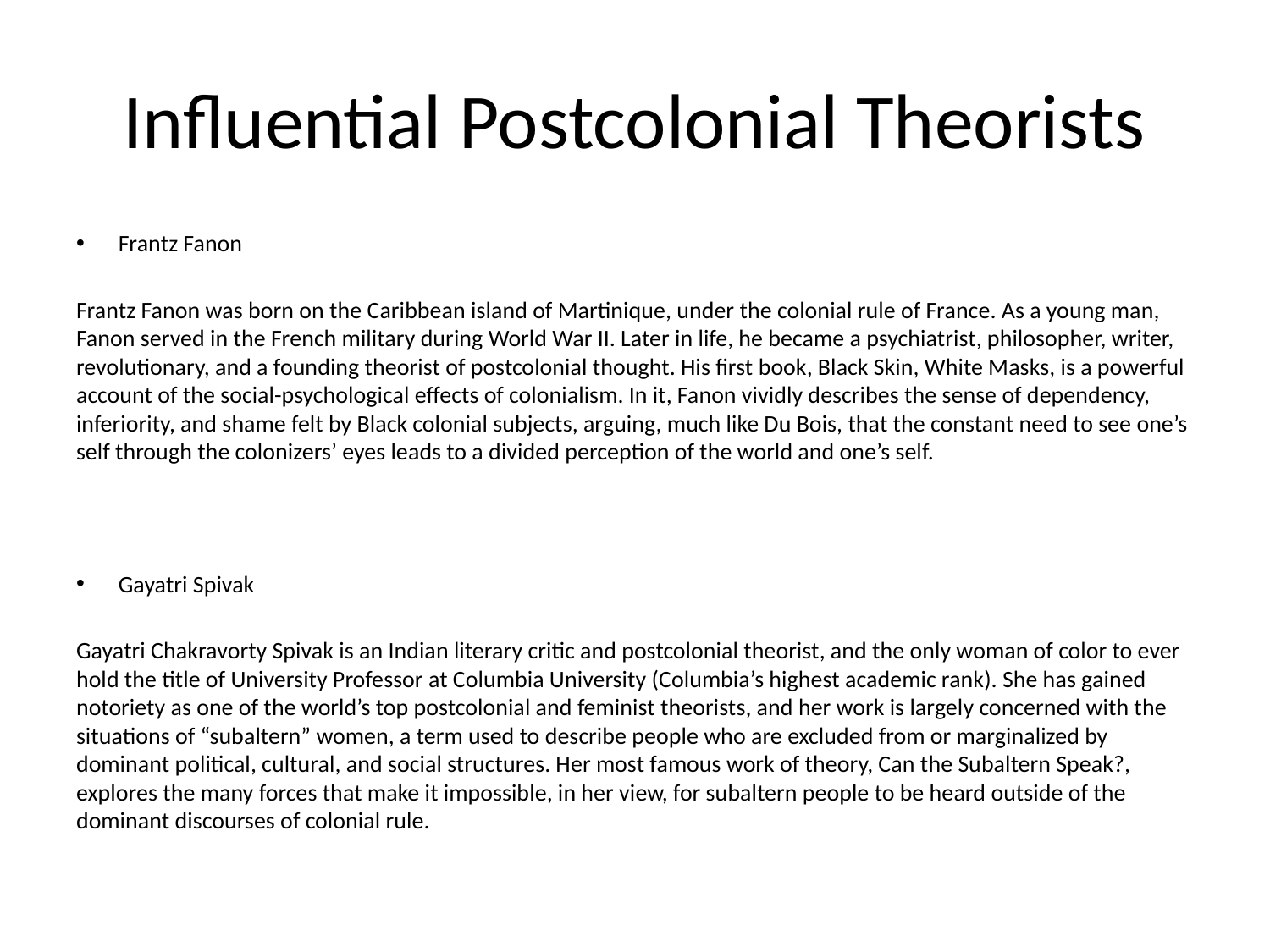

# Influential Postcolonial Theorists
Frantz Fanon

Frantz Fanon was born on the Caribbean island of Martinique, under the colonial rule of France. As a young man, Fanon served in the French military during World War II. Later in life, he became a psychiatrist, philosopher, writer, revolutionary, and a founding theorist of postcolonial thought. His first book, Black Skin, White Masks, is a powerful account of the social-psychological effects of colonialism. In it, Fanon vividly describes the sense of dependency, inferiority, and shame felt by Black colonial subjects, arguing, much like Du Bois, that the constant need to see one’s self through the colonizers’ eyes leads to a divided perception of the world and one’s self.

Gayatri Spivak

Gayatri Chakravorty Spivak is an Indian literary critic and postcolonial theorist, and the only woman of color to ever hold the title of University Professor at Columbia University (Columbia’s highest academic rank). She has gained notoriety as one of the world’s top postcolonial and feminist theorists, and her work is largely concerned with the situations of “subaltern” women, a term used to describe people who are excluded from or marginalized by dominant political, cultural, and social structures. Her most famous work of theory, Can the Subaltern Speak?, explores the many forces that make it impossible, in her view, for subaltern people to be heard outside of the dominant discourses of colonial rule.